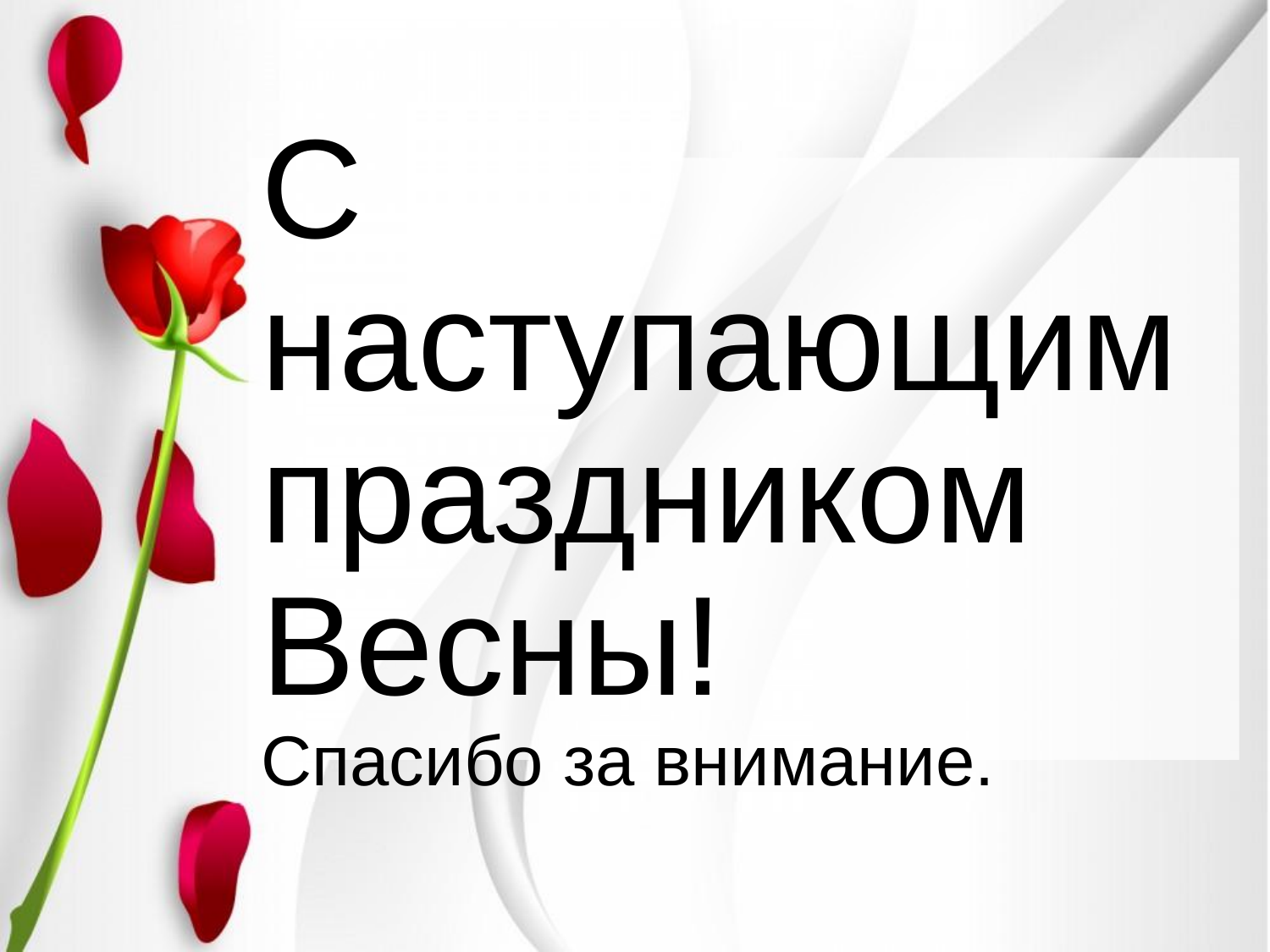

# С наступающим праздником Весны! Спасибо за внимание.